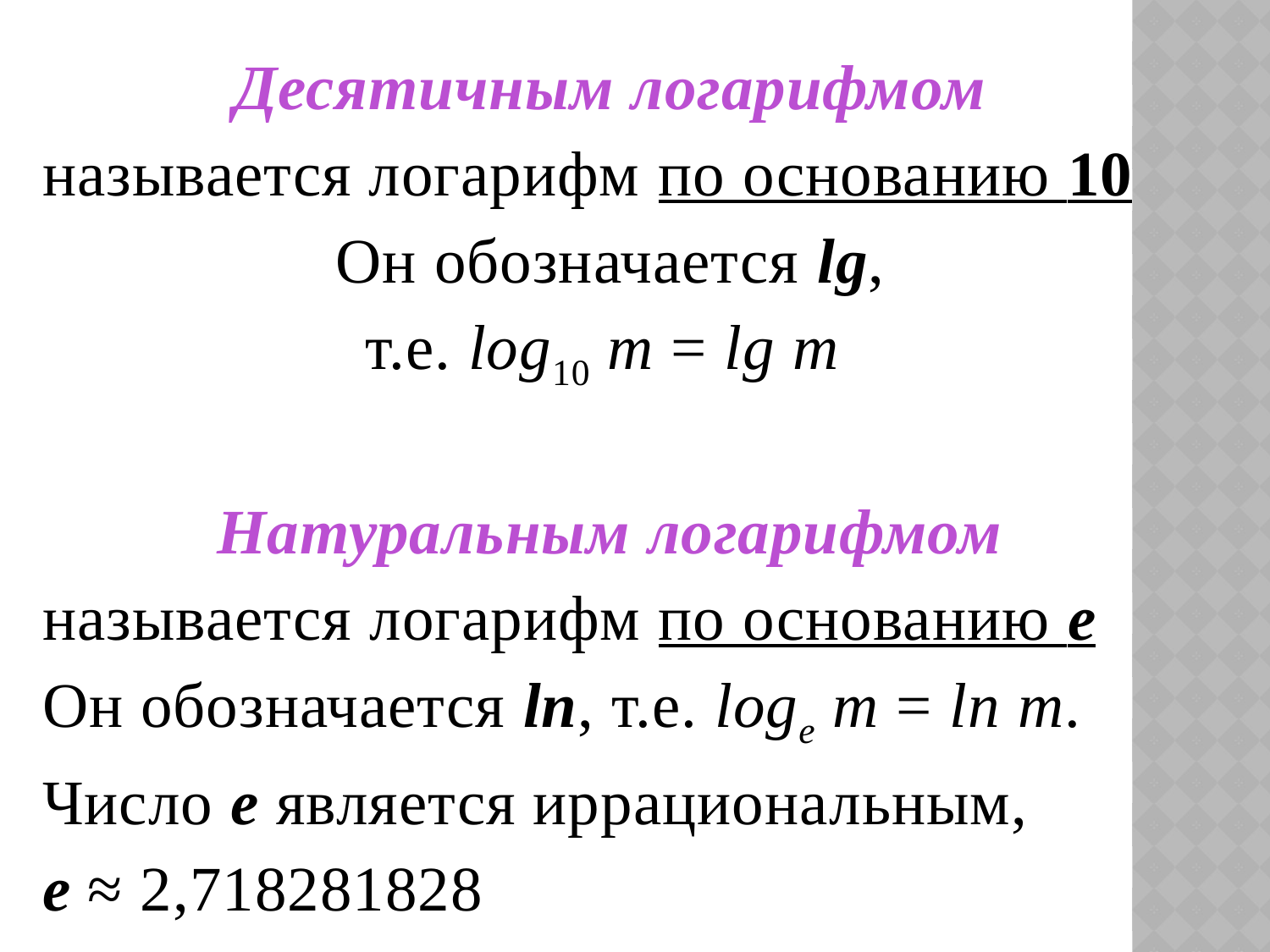

Десятичным логарифмом
называется логарифм по основанию 10
Он обозначается lg,
т.е. log10 m = lg т

Натуральным логарифмом
называется логарифм по основанию е
Он обозначается ln, т.е. loge m = ln m.
Число е является иррациональным,
е ≈ 2,718281828